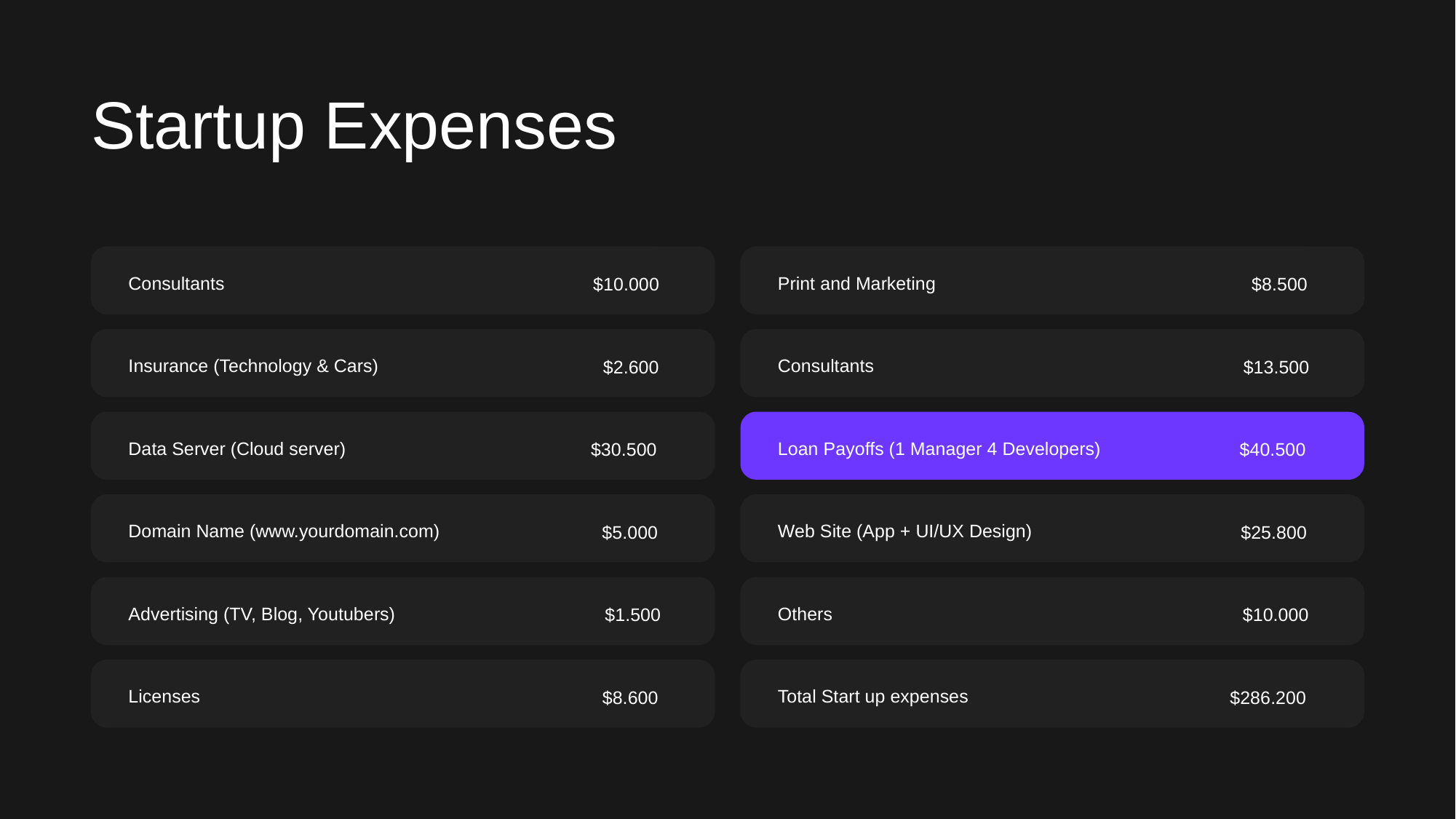

# Startup Expenses
Consultants
$10.000
Print and Marketing
$8.500
Insurance (Technology & Cars)
$2.600
Consultants
$13.500
Data Server (Cloud server)
$30.500
Loan Payoffs (1 Manager 4 Developers)
$40.500
Domain Name (www.yourdomain.com)
$5.000
Web Site (App + UI/UX Design)
$25.800
Advertising (TV, Blog, Youtubers)
$1.500
Others
$10.000
Licenses
$8.600
Total Start up expenses
$286.200